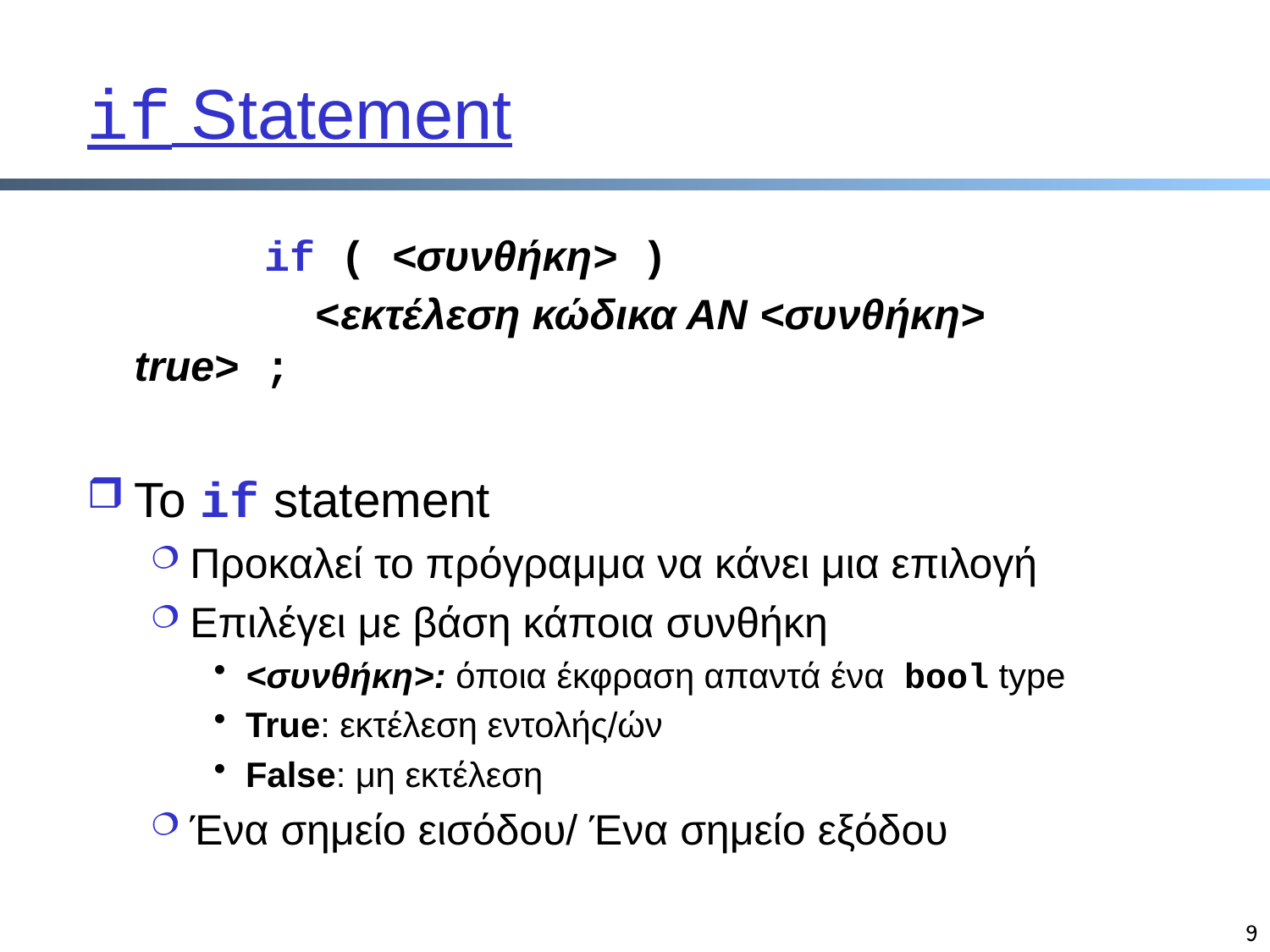

# if Statement
       if ( <συνθήκη> )
         <εκτέλεση κώδικα ΑΝ <συνθήκη> true> ;

Το if statement
Προκαλεί το πρόγραμμα να κάνει μια επιλογή
Επιλέγει με βάση κάποια συνθήκη
<συνθήκη>: όποια έκφραση απαντά ένα  bool type
True: εκτέλεση εντολής/ών
False: μη εκτέλεση
Ένα σημείο εισόδου/ Ένα σημείο εξόδου
9